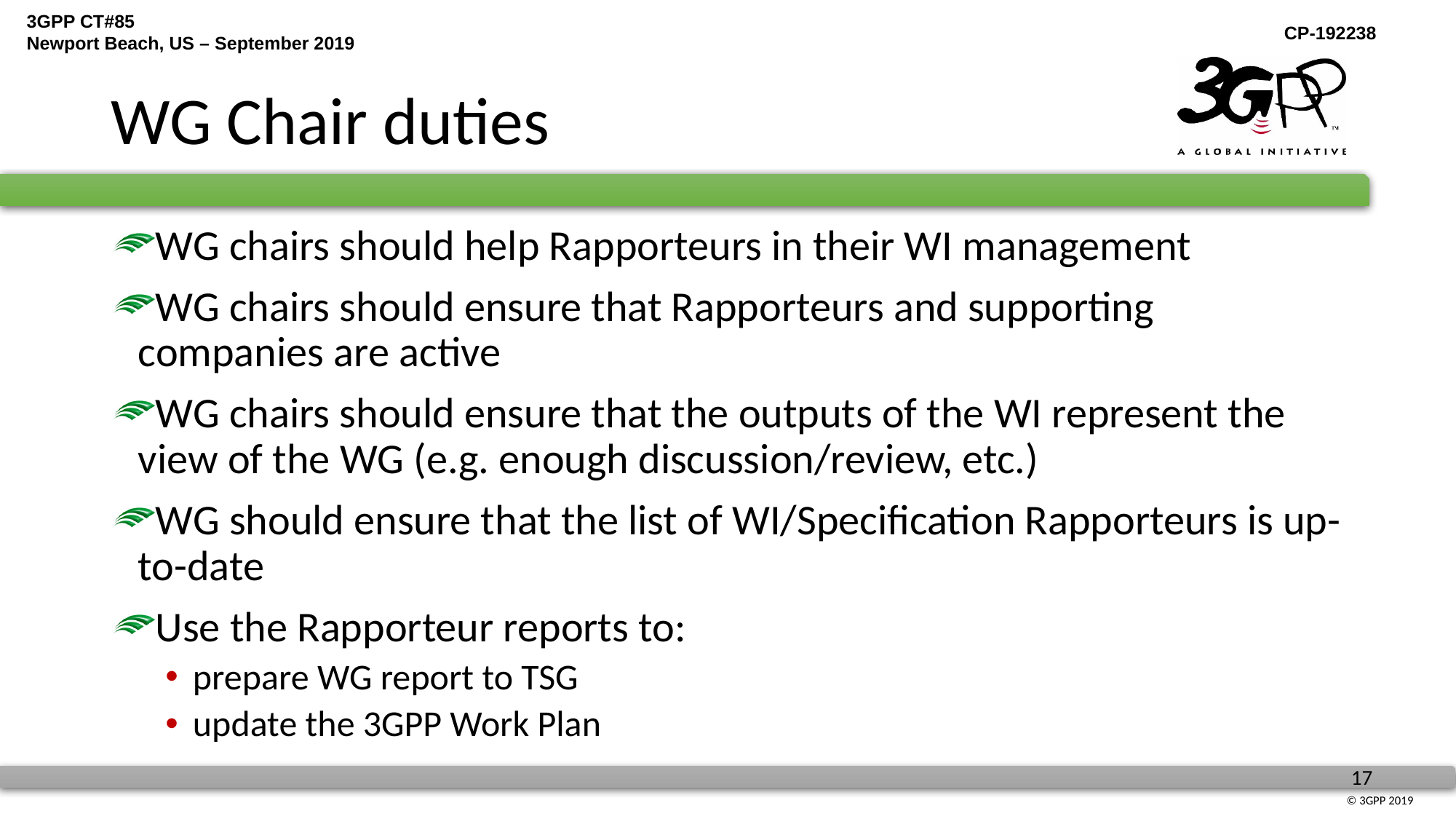

# WG Chair duties
WG chairs should help Rapporteurs in their WI management
WG chairs should ensure that Rapporteurs and supporting companies are active
WG chairs should ensure that the outputs of the WI represent the view of the WG (e.g. enough discussion/review, etc.)
WG should ensure that the list of WI/Specification Rapporteurs is up-to-date
Use the Rapporteur reports to:
prepare WG report to TSG
update the 3GPP Work Plan